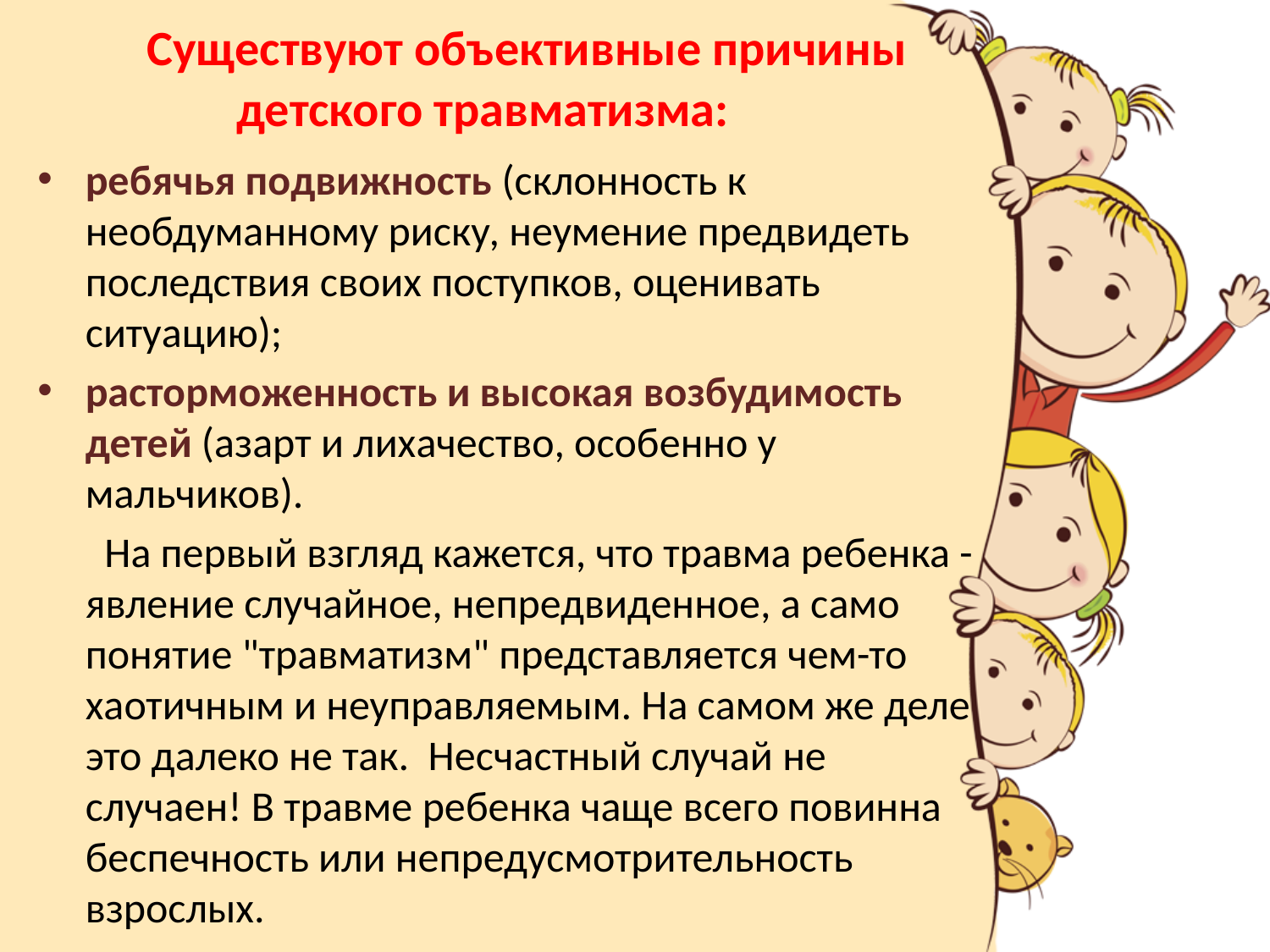

# Существуют объективные причины детского травматизма:
ребячья подвижность (склонность к необдуманному риску, неумение предвидеть последствия своих поступков, оценивать ситуацию);
расторможенность и высокая возбудимость детей (азарт и лихачество, особенно у мальчиков).
       На первый взгляд кажется, что травма ребенка - явление случайное, непредвиденное, а само понятие "травматизм" представляется чем-то хаотичным и неуправляемым. На самом же деле это далеко не так.  Несчастный случай не случаен! В травме ребенка чаще всего повинна беспечность или непредусмотрительность взрослых.